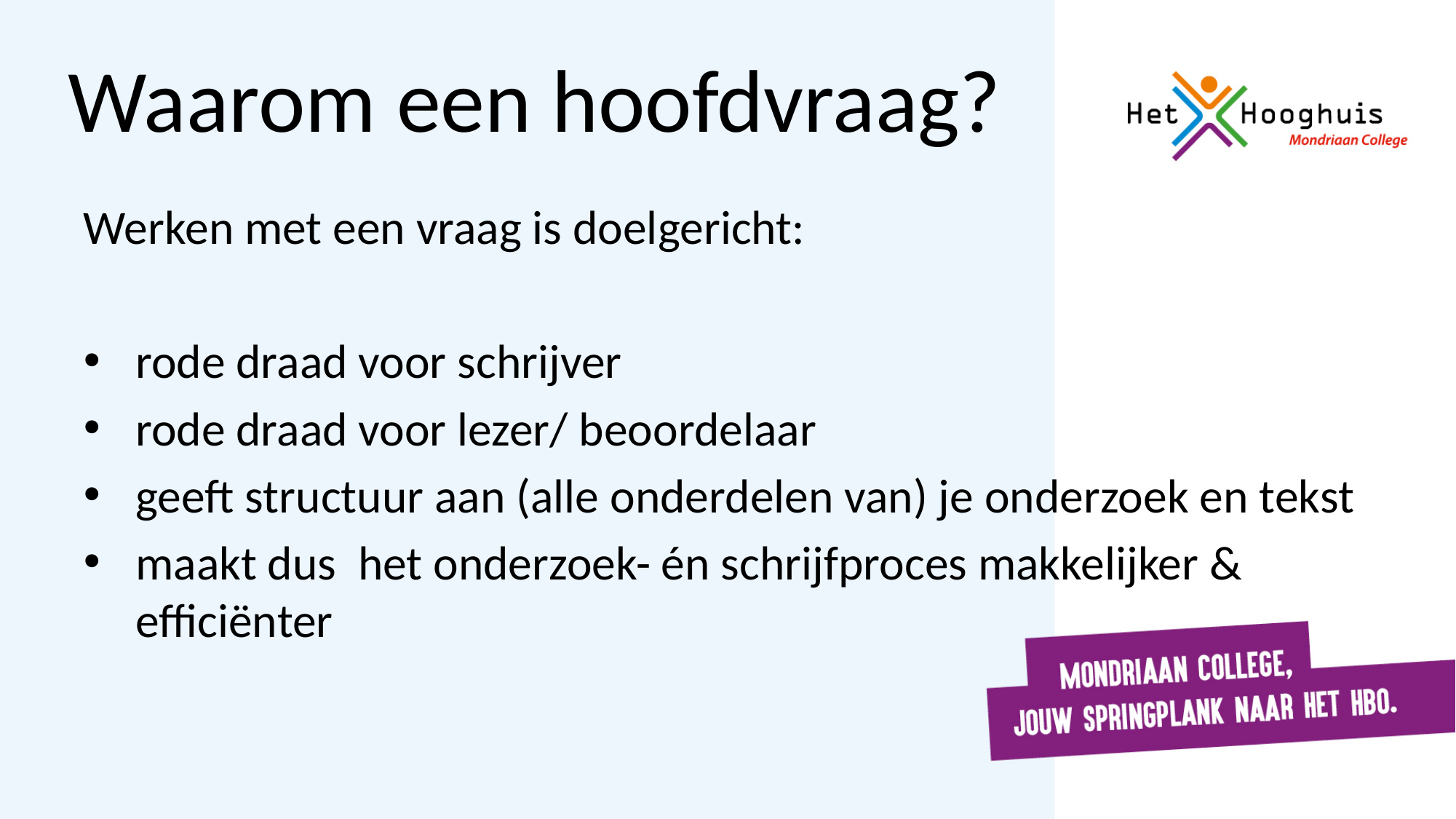

# Waarom een hoofdvraag?
Werken met een vraag is doelgericht:

rode draad voor schrijver
rode draad voor lezer/ beoordelaar
geeft structuur aan (alle onderdelen van) je onderzoek en tekst
maakt dus  het onderzoek- én schrijfproces makkelijker & efficiënter